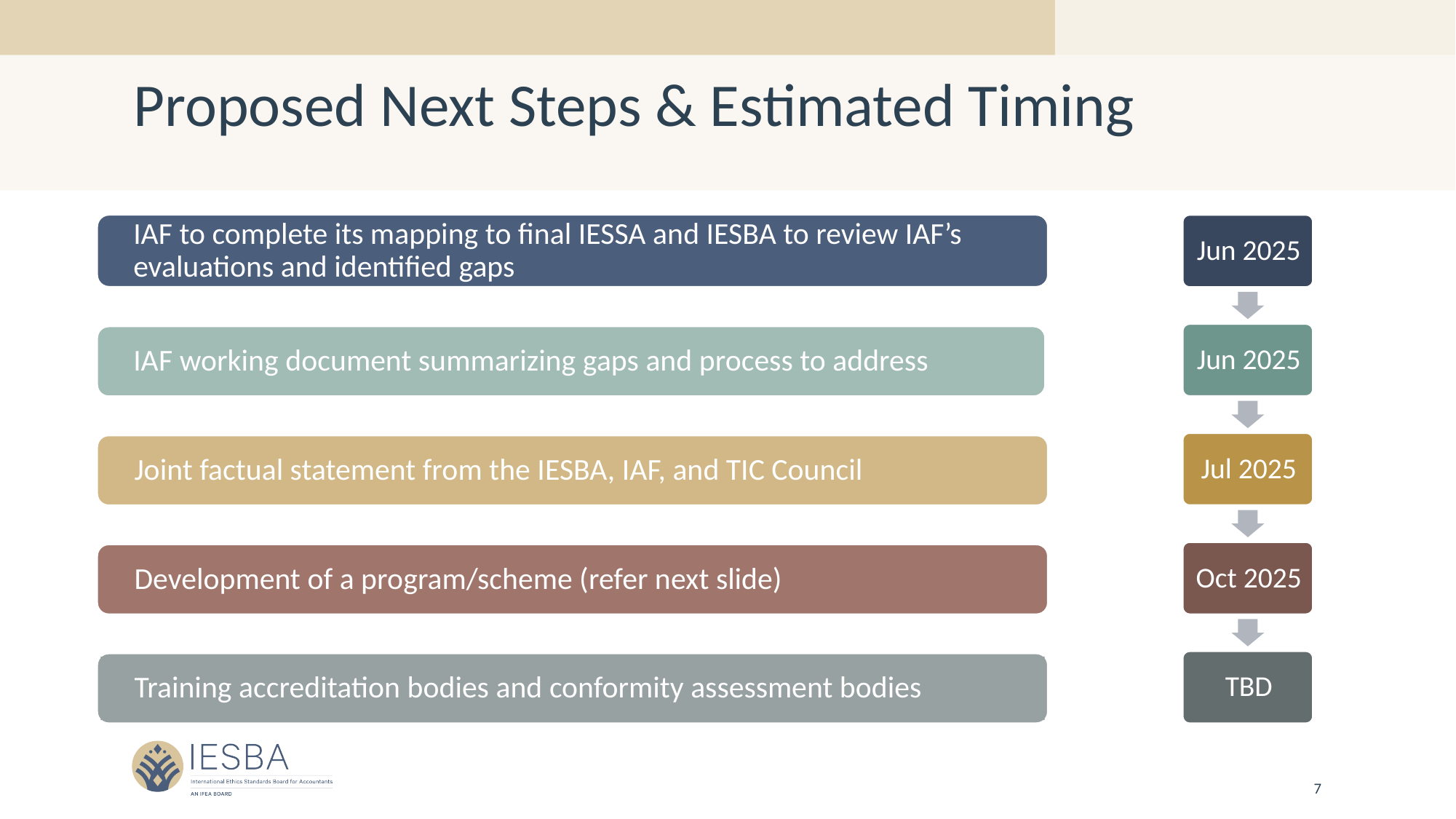

# Proposed Next Steps & Estimated Timing

IAF to complete its mapping to final IESSA and IESBA to review IAF’s evaluations and identified gaps
Jun 2025

Jun 2025

Jul 2025

Oct 2025

TBD

IAF working document summarizing gaps and process to address

Joint factual statement from the IESBA, IAF, and TIC Council

Development of a program/scheme (refer next slide)

Training accreditation bodies and conformity assessment bodies
7